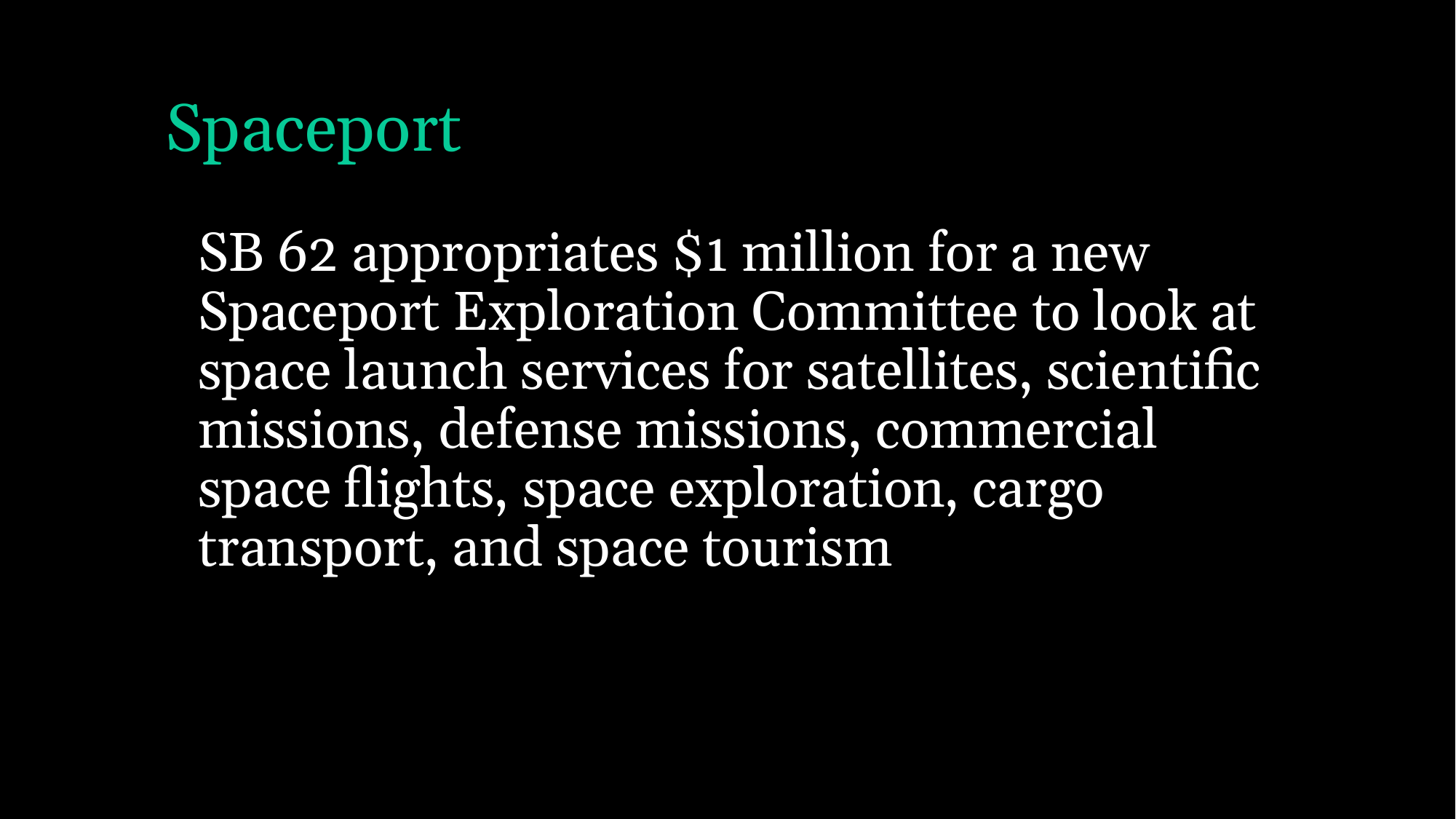

# Spaceport
SB 62 appropriates $1 million for a new Spaceport Exploration Committee to look at space launch services for satellites, scientific missions, defense missions, commercial space flights, space exploration, cargo transport, and space tourism